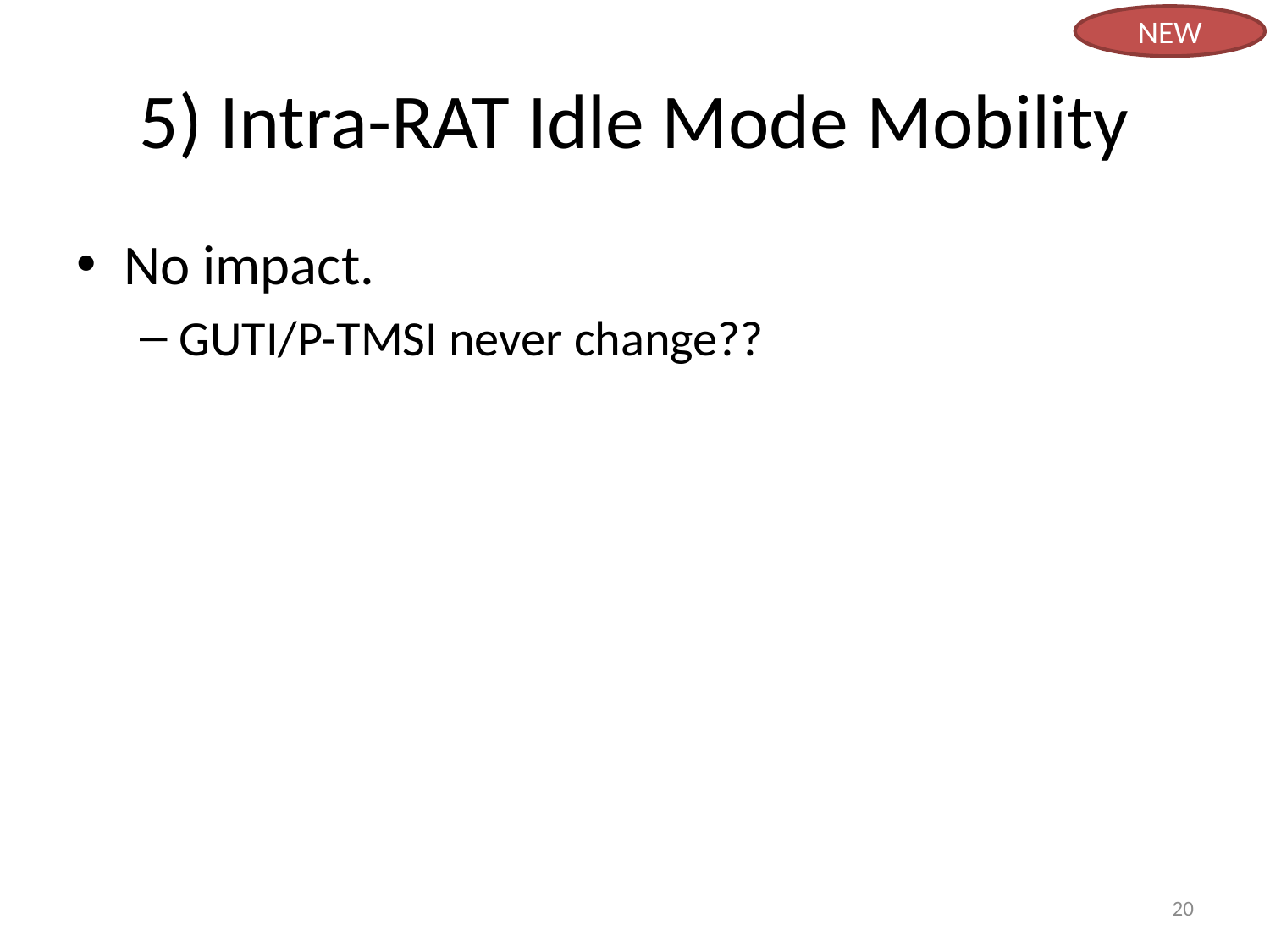

NEW
# 5) Intra-RAT Idle Mode Mobility
No impact.
GUTI/P-TMSI never change??
20